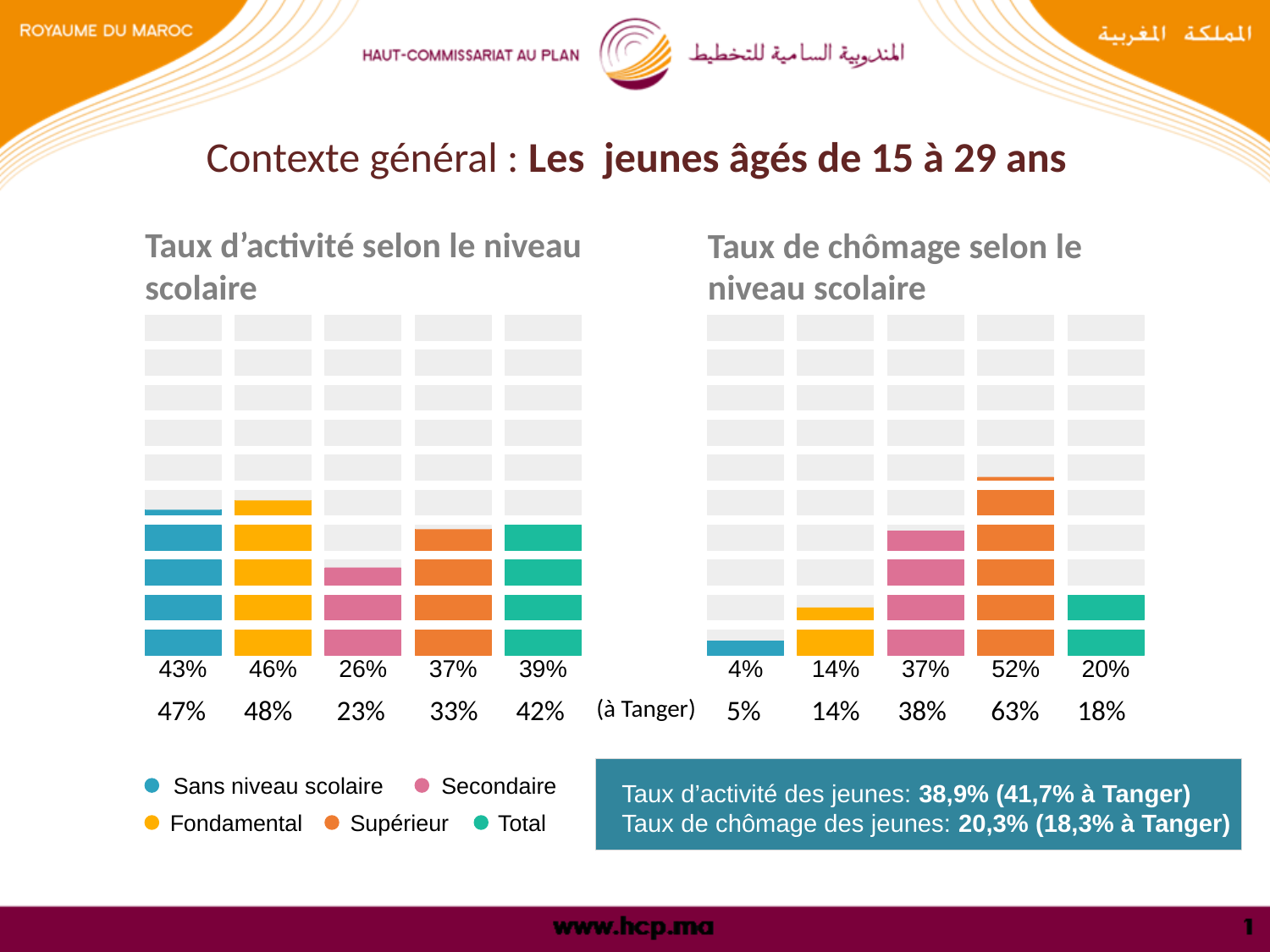

# Contexte général : Les  jeunes âgés de 15 à 29 ans
Taux d’activité selon le niveau scolaire
Taux de chômage selon le niveau scolaire

43%

46%

26%

37%

39%

4%

14%

37%

52%

20%
(à Tanger)
 5%        14%      38%       63%      18%
47%      48%       23%       33%      42%

Taux d’activité des jeunes: 38,9% (41,7% à Tanger)
Taux de chômage des jeunes: 20,3% (18,3% à Tanger)

.
Sans niveau scolaire
Secondaire
Fondamental
Supérieur
Total